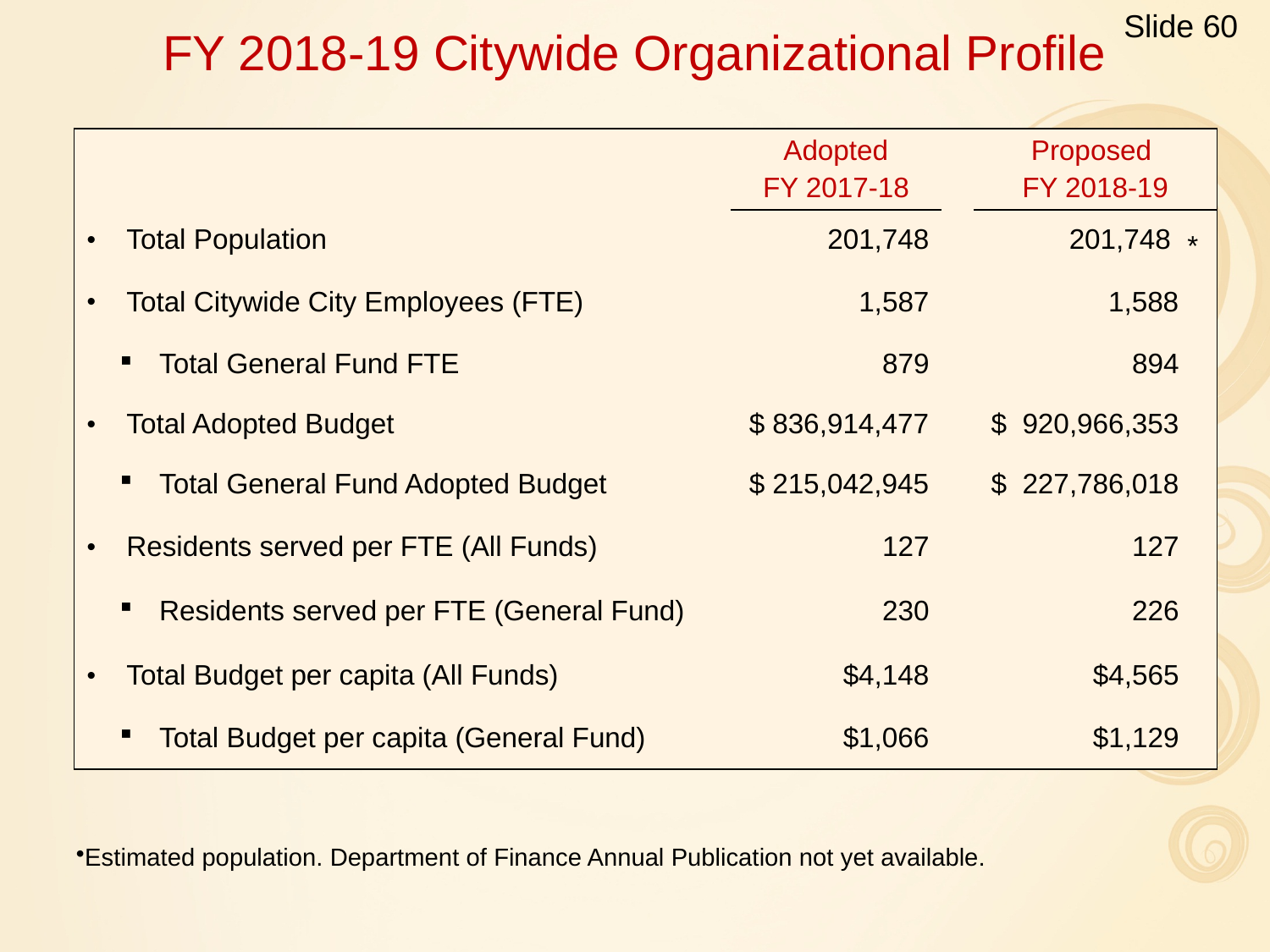

Slide 60
# FY 2018-19 Citywide Organizational Profile
|  | Adopted FY 2017-18 |  | Proposed FY 2018-19 |
| --- | --- | --- | --- |
| Total Population | 201,748 |  | 201,748 |
| Total Citywide City Employees (FTE) | 1,587 |  | 1,588 |
| Total General Fund FTE | 879 |  | 894 |
| Total Adopted Budget | $ 836,914,477 |  | $ 920,966,353 |
| Total General Fund Adopted Budget | $ 215,042,945 |  | $ 227,786,018 |
| Residents served per FTE (All Funds) | 127 |  | 127 |
| Residents served per FTE (General Fund) | 230 |  | 226 |
| Total Budget per capita (All Funds) | $4,148 |  | $4,565 |
| Total Budget per capita (General Fund) | $1,066 |  | $1,129 |
*
Estimated population. Department of Finance Annual Publication not yet available.